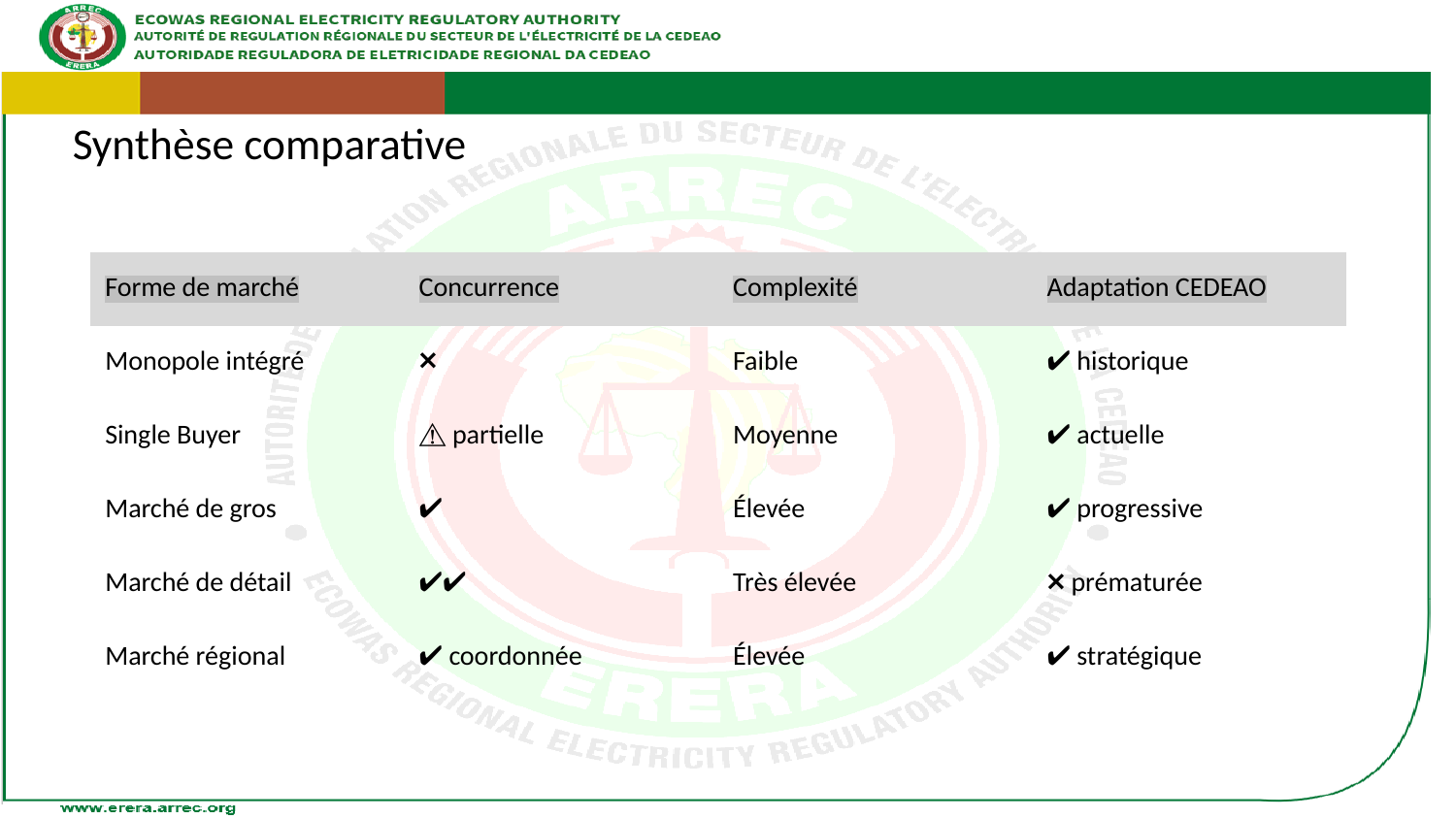

# Synthèse comparative
| Forme de marché | Concurrence | Complexité | Adaptation CEDEAO |
| --- | --- | --- | --- |
| Monopole intégré | ❌ | Faible | ✔️ historique |
| Single Buyer | ⚠️ partielle | Moyenne | ✔️ actuelle |
| Marché de gros | ✔️ | Élevée | ✔️ progressive |
| Marché de détail | ✔️✔️ | Très élevée | ❌ prématurée |
| Marché régional | ✔️ coordonnée | Élevée | ✔️ stratégique |